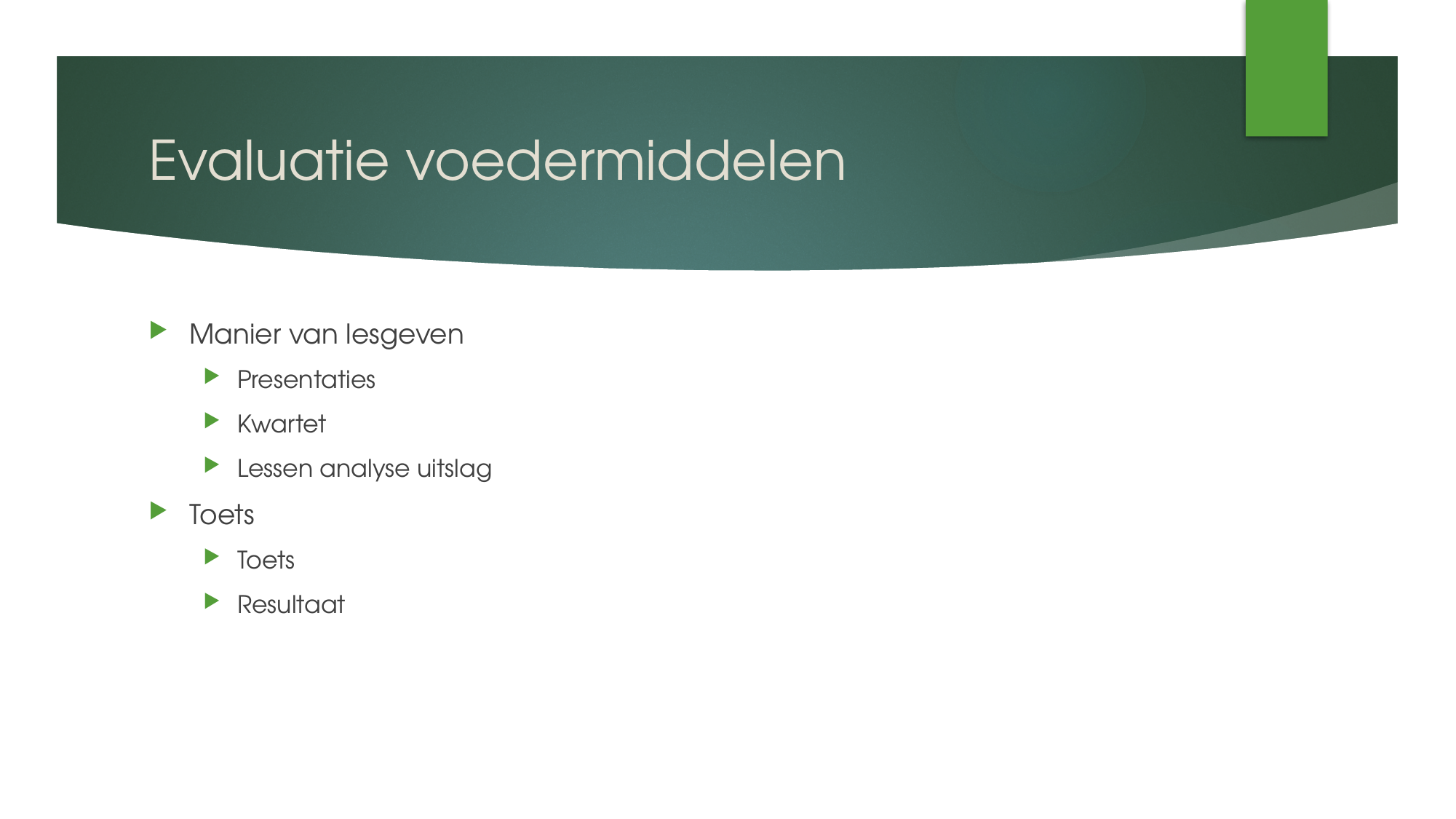

# Evaluatie voedermiddelen
Manier van lesgeven
Presentaties
Kwartet
Lessen analyse uitslag
Toets
Toets
Resultaat